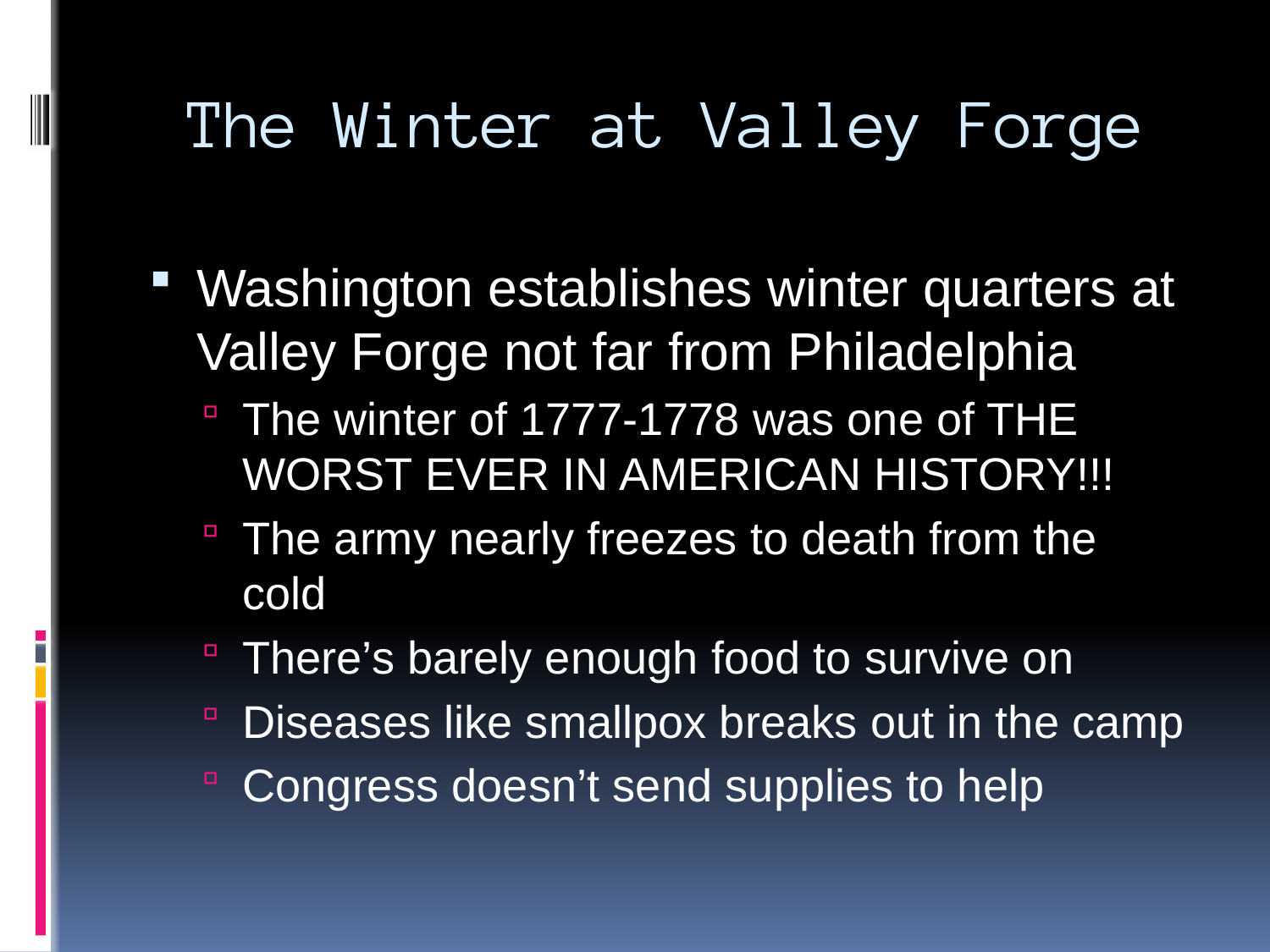

# The Winter at Valley Forge
Washington establishes winter quarters at Valley Forge not far from Philadelphia
The winter of 1777-1778 was one of THE WORST EVER IN AMERICAN HISTORY!!!
The army nearly freezes to death from the cold
There’s barely enough food to survive on
Diseases like smallpox breaks out in the camp
Congress doesn’t send supplies to help